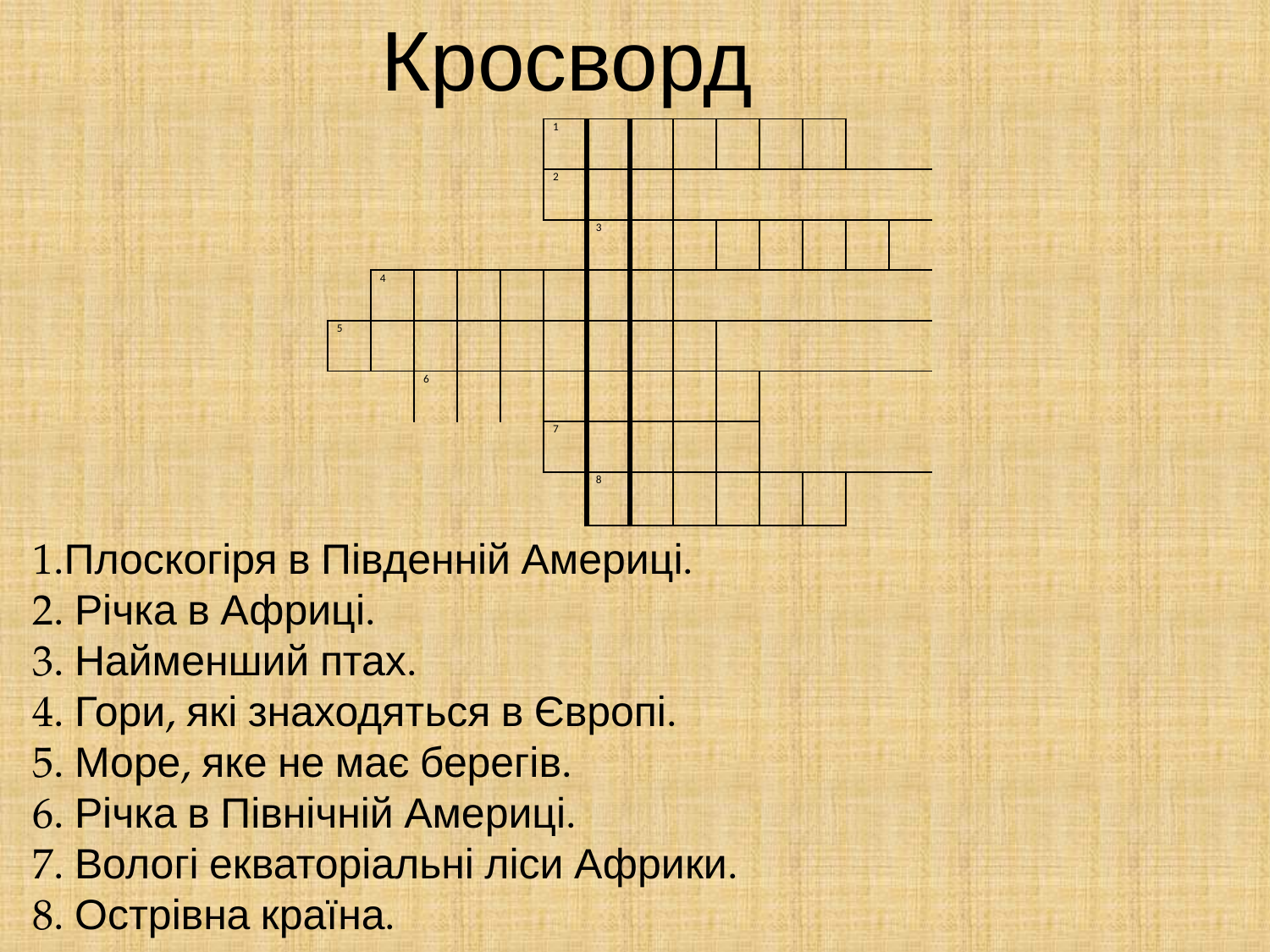

Кросворд
|  |  |  |  |  | 1 |  |  |  |  |  |  |  |  |
| --- | --- | --- | --- | --- | --- | --- | --- | --- | --- | --- | --- | --- | --- |
|  |  |  |  |  | 2 |  |  |  |  |  |  |  |  |
|  |  |  |  |  |  | 3 |  |  |  |  |  |  |  |
|  | 4 |  |  |  |  |  |  |  |  |  |  |  |  |
| 5 |  |  |  |  |  |  |  |  |  |  |  |  |  |
|  |  | 6 |  |  |  |  |  |  |  |  |  |  |  |
|  |  |  |  |  | 7 |  |  |  |  |  |  |  |  |
|  |  |  |  |  |  | 8 |  |  |  |  |  |  |  |
1.Плоскогіря в Південній Америці.
2. Річка в Африці.
3. Найменший птах.
4. Гори, які знаходяться в Європі.
5. Море, яке не має берегів.
6. Річка в Північній Америці.
7. Вологі екваторіальні ліси Африки.
8. Острівна країна.